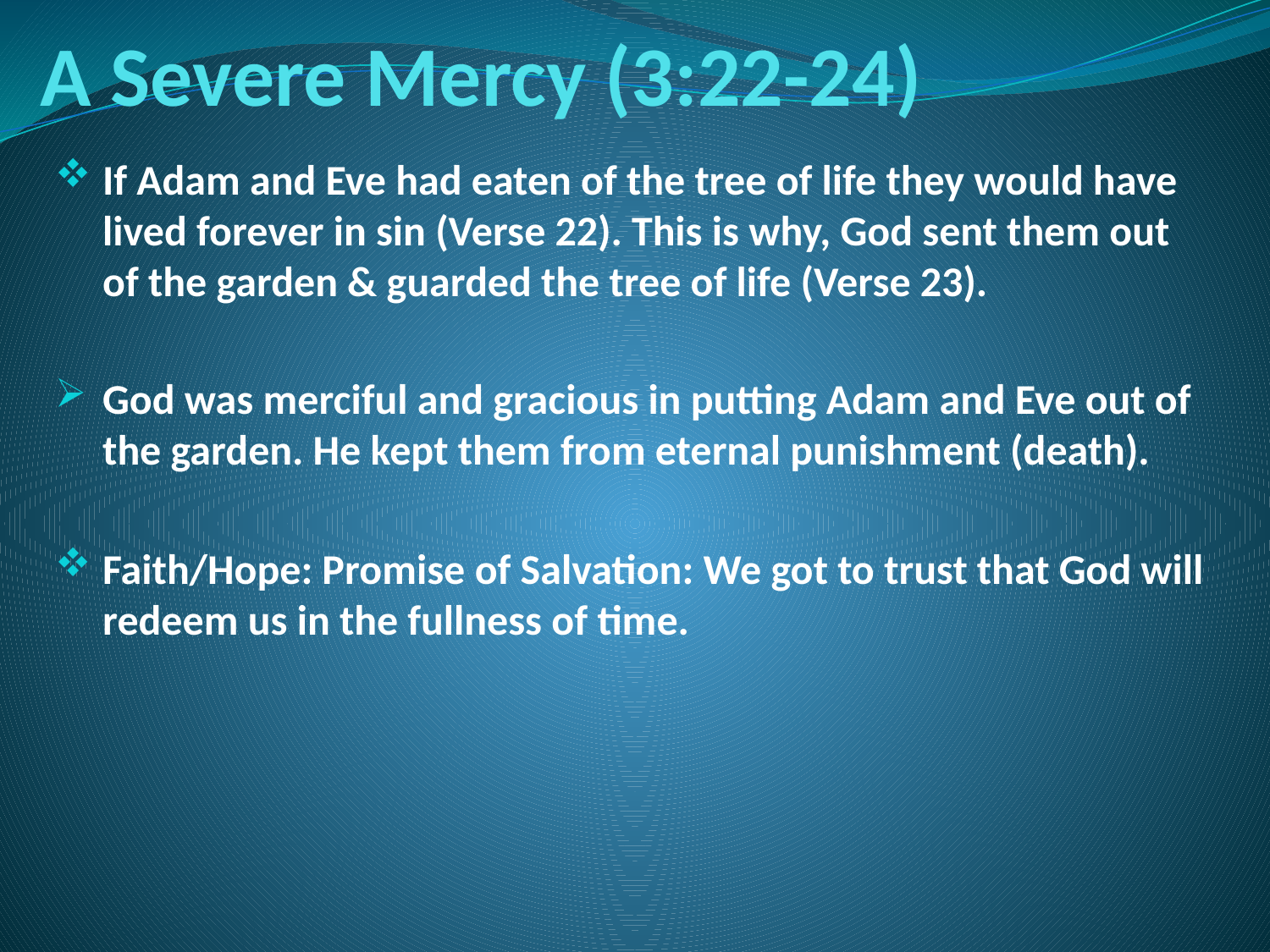

# A Severe Mercy (3:22-24)
If Adam and Eve had eaten of the tree of life they would have lived forever in sin (Verse 22). This is why, God sent them out of the garden & guarded the tree of life (Verse 23).

God was merciful and gracious in putting Adam and Eve out of the garden. He kept them from eternal punishment (death).

Faith/Hope: Promise of Salvation: We got to trust that God will redeem us in the fullness of time.